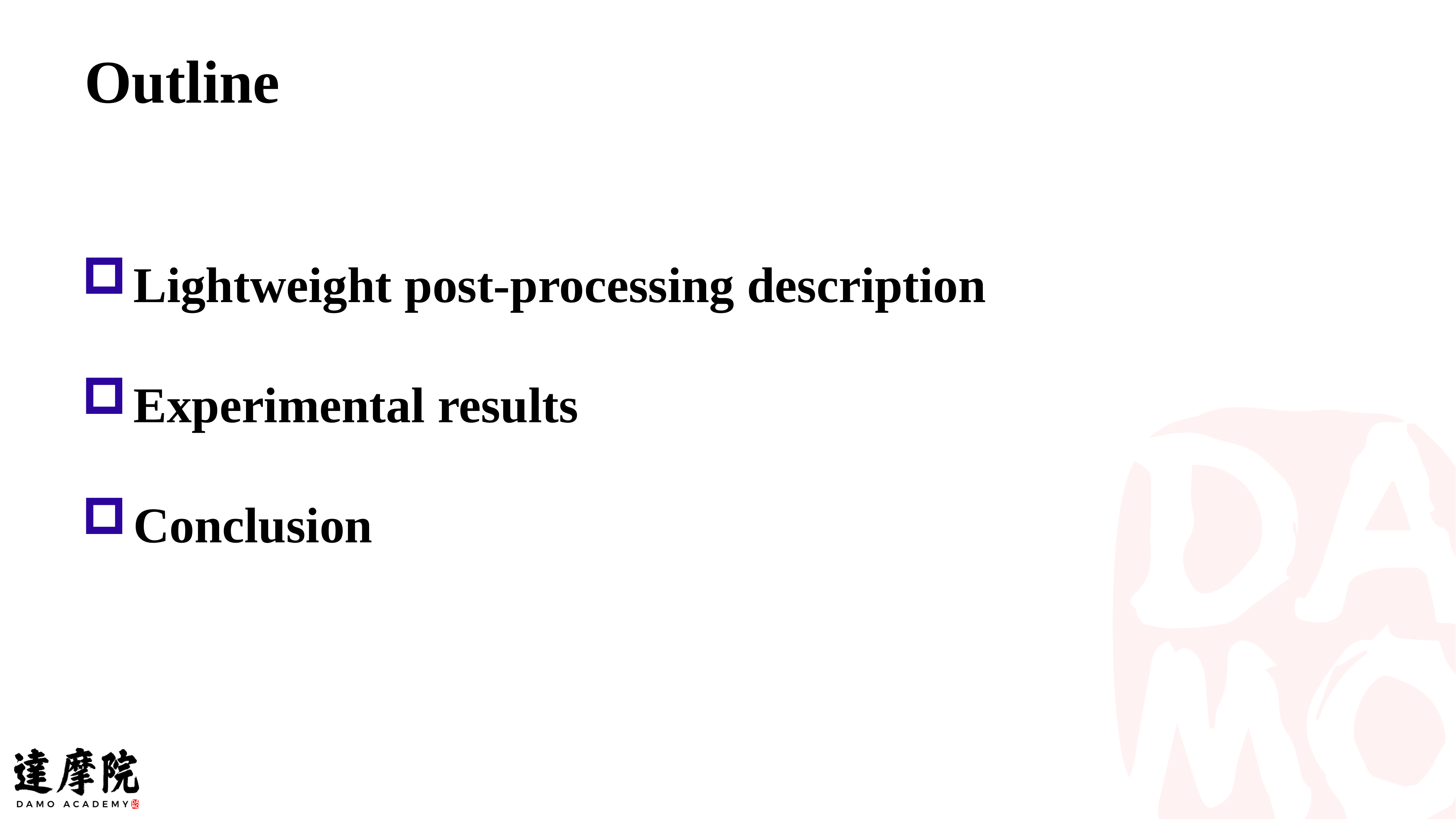

Outline
Lightweight post-processing description
Experimental results
Conclusion
2